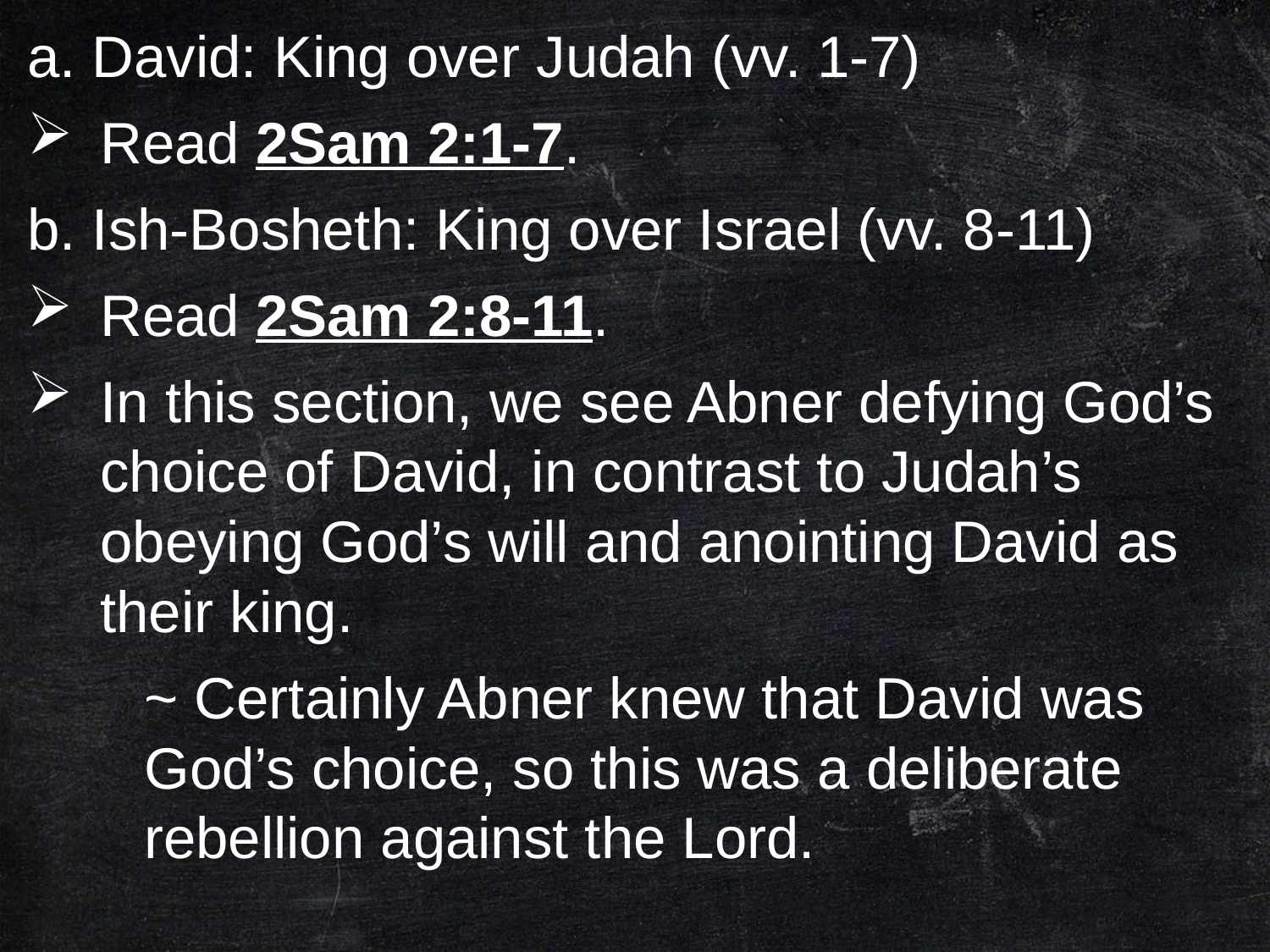

a. David: King over Judah (vv. 1-7)
Read 2Sam 2:1-7.
b. Ish-Bosheth: King over Israel (vv. 8-11)
Read 2Sam 2:8-11.
In this section, we see Abner defying God’s choice of David, in contrast to Judah’s obeying God’s will and anointing David as their king.
		~ Certainly Abner knew that David was 				God’s choice, so this was a deliberate 				rebellion against the Lord.